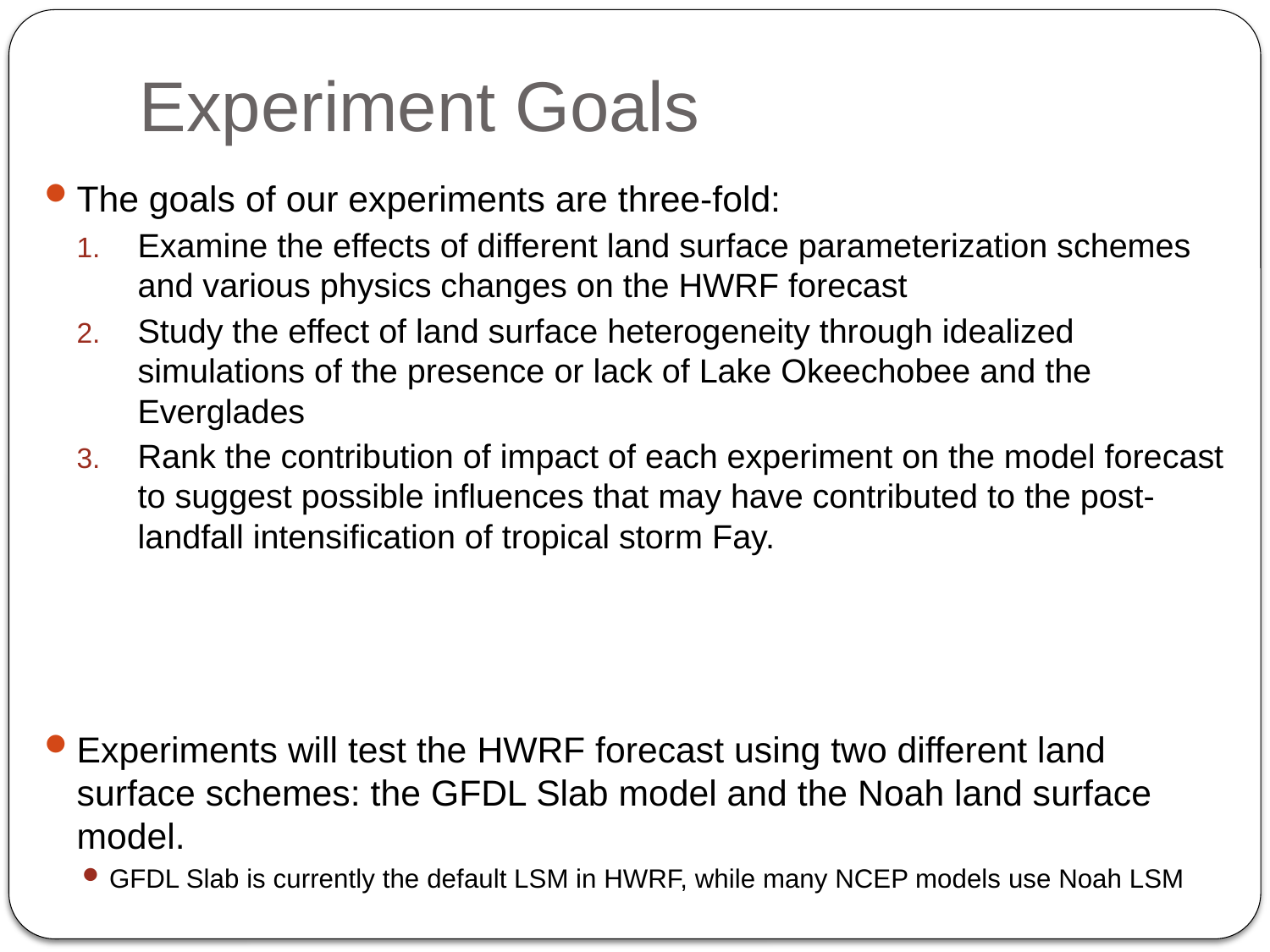

# Experiment Goals
The goals of our experiments are three-fold:
Examine the effects of different land surface parameterization schemes and various physics changes on the HWRF forecast
Study the effect of land surface heterogeneity through idealized simulations of the presence or lack of Lake Okeechobee and the Everglades
Rank the contribution of impact of each experiment on the model forecast to suggest possible influences that may have contributed to the post-landfall intensification of tropical storm Fay.

Experiments will test the HWRF forecast using two different land surface schemes: the GFDL Slab model and the Noah land surface model.
GFDL Slab is currently the default LSM in HWRF, while many NCEP models use Noah LSM